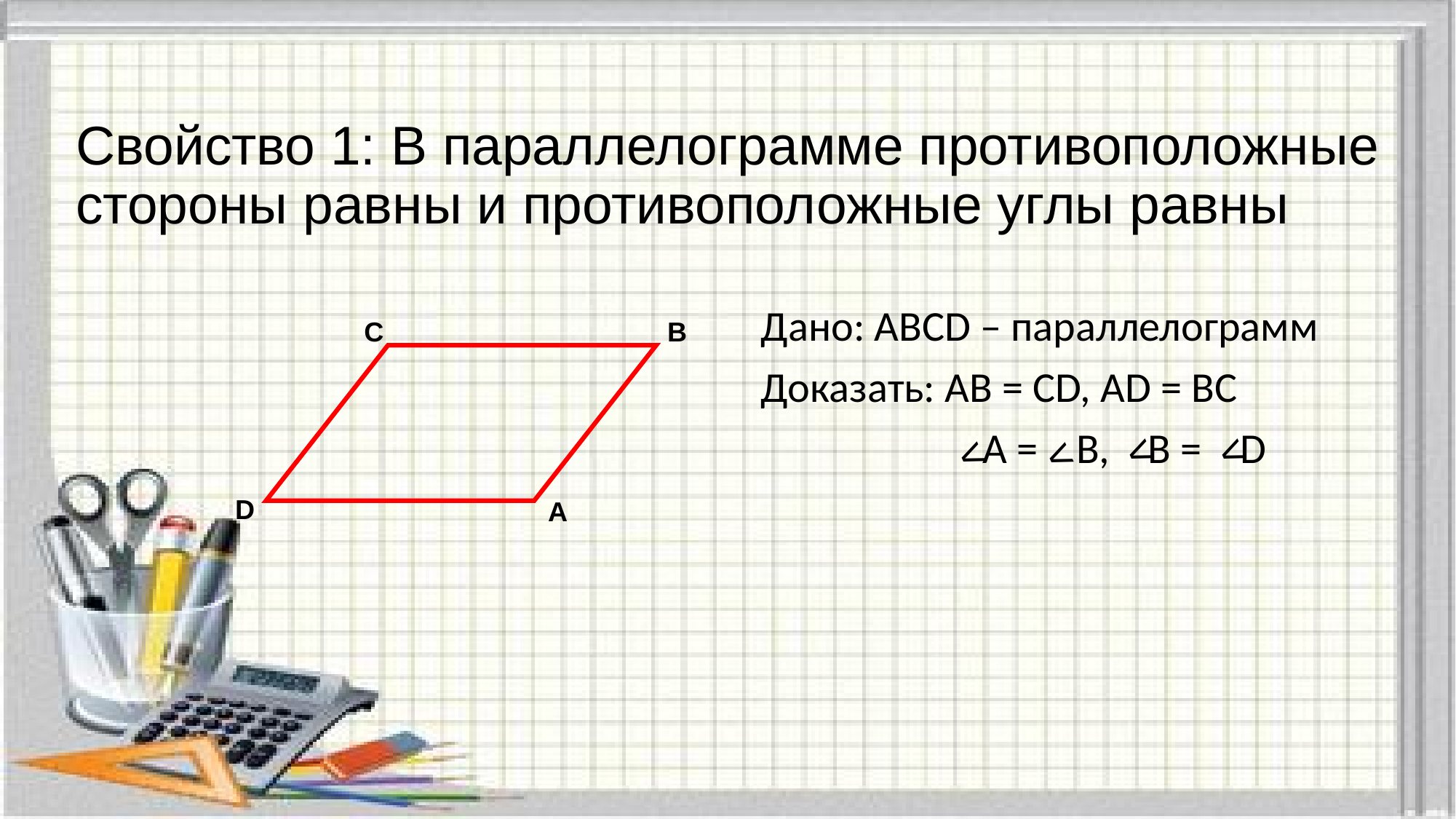

# Свойство 1: В параллелограмме противоположные стороны равны и противоположные углы равны
Дано: ABCD – параллелограмм
Доказать: AB = CD, AD = BC
                       A =    B,    B =    D
C
B

<
<
<
<
D
A